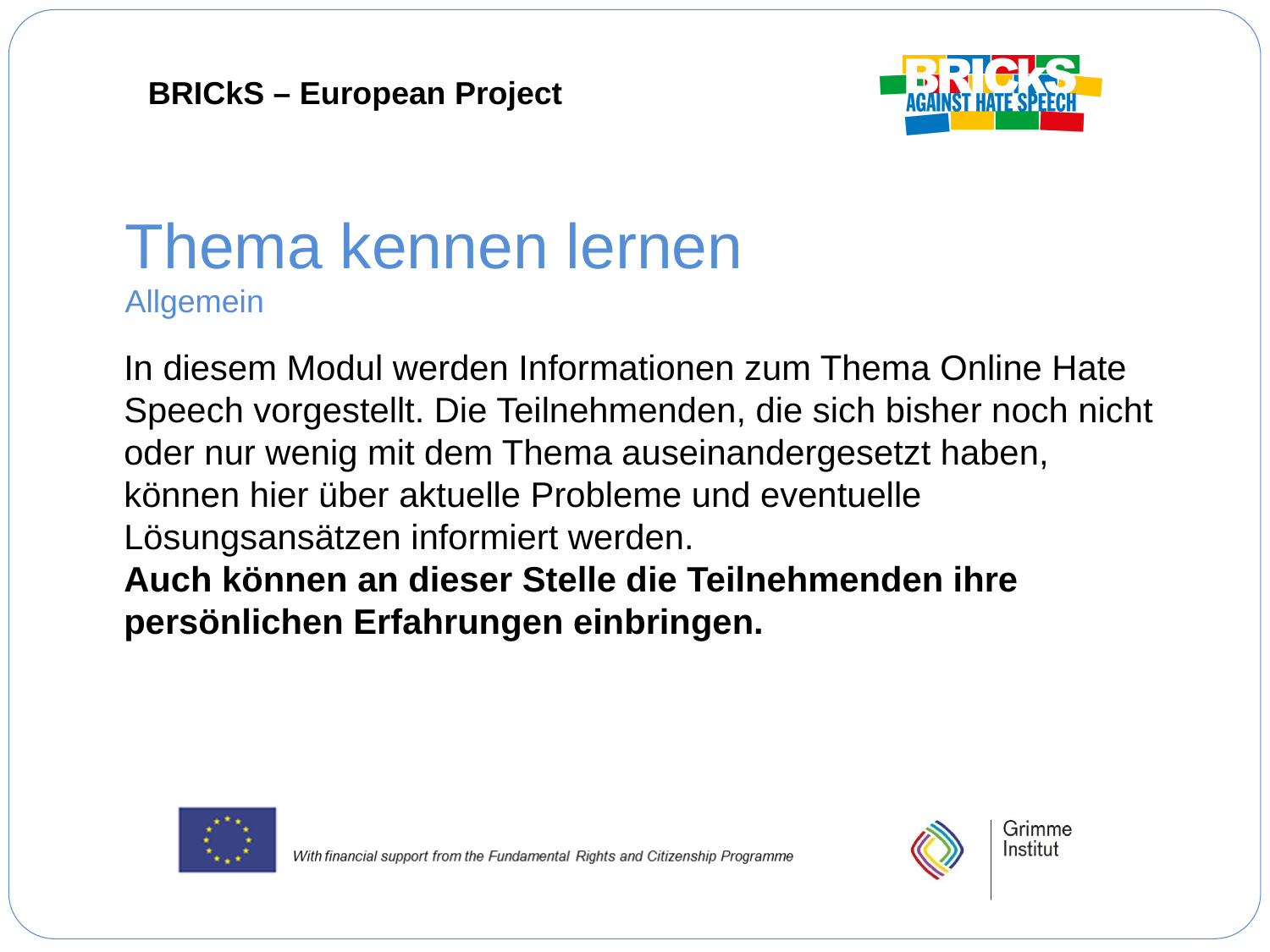

Thema kennen lernen
Allgemein
In diesem Modul werden Informationen zum Thema Online Hate Speech vorgestellt. Die Teilnehmenden, die sich bisher noch nicht oder nur wenig mit dem Thema auseinandergesetzt haben, können hier über aktuelle Probleme und eventuelle Lösungsansätzen informiert werden.
Auch können an dieser Stelle die Teilnehmenden ihre persönlichen Erfahrungen einbringen.